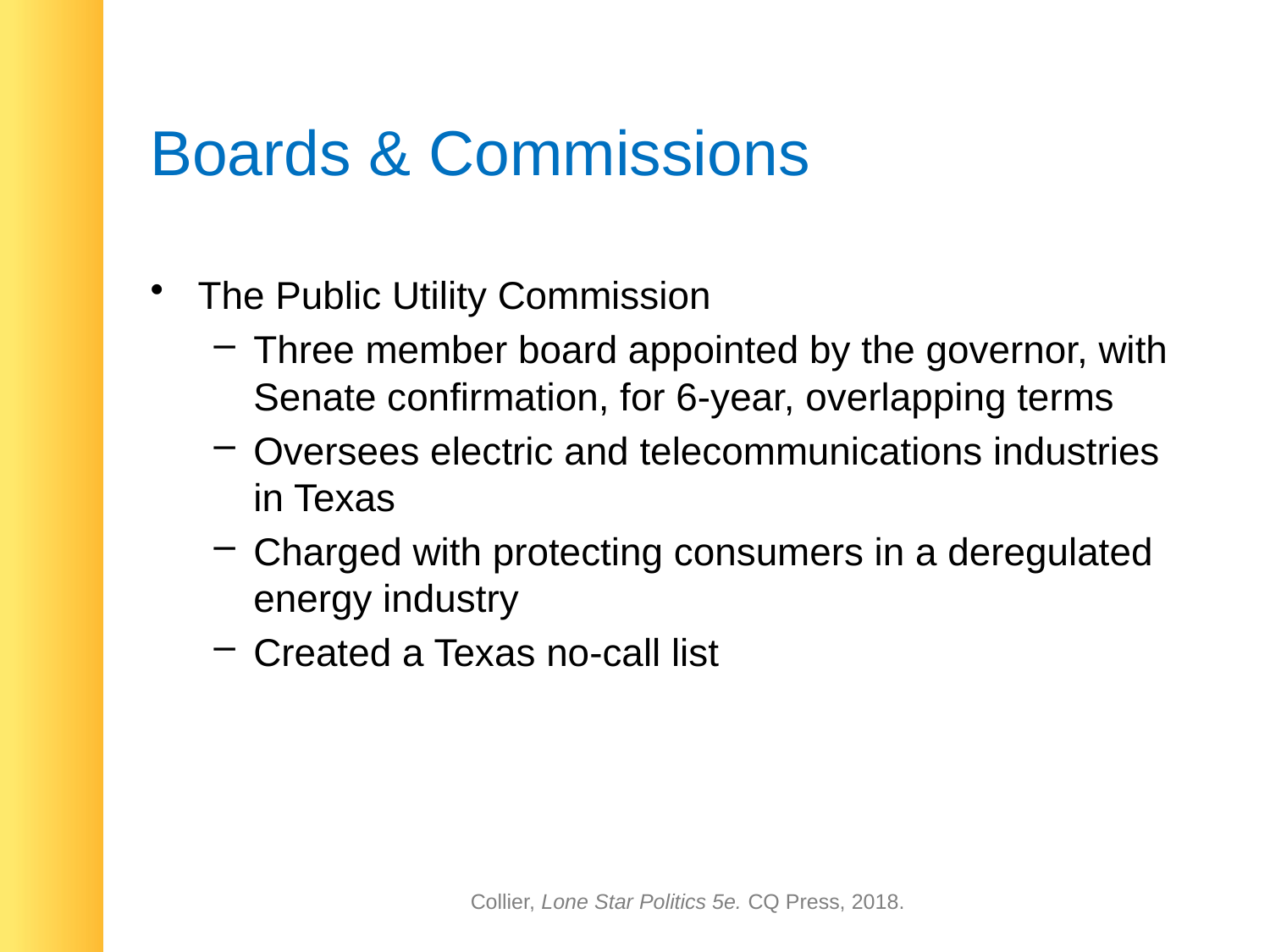

# Boards & Commissions
The Public Utility Commission
Three member board appointed by the governor, with Senate confirmation, for 6-year, overlapping terms
Oversees electric and telecommunications industries in Texas
Charged with protecting consumers in a deregulated energy industry
Created a Texas no-call list
Collier, Lone Star Politics 5e. CQ Press, 2018.